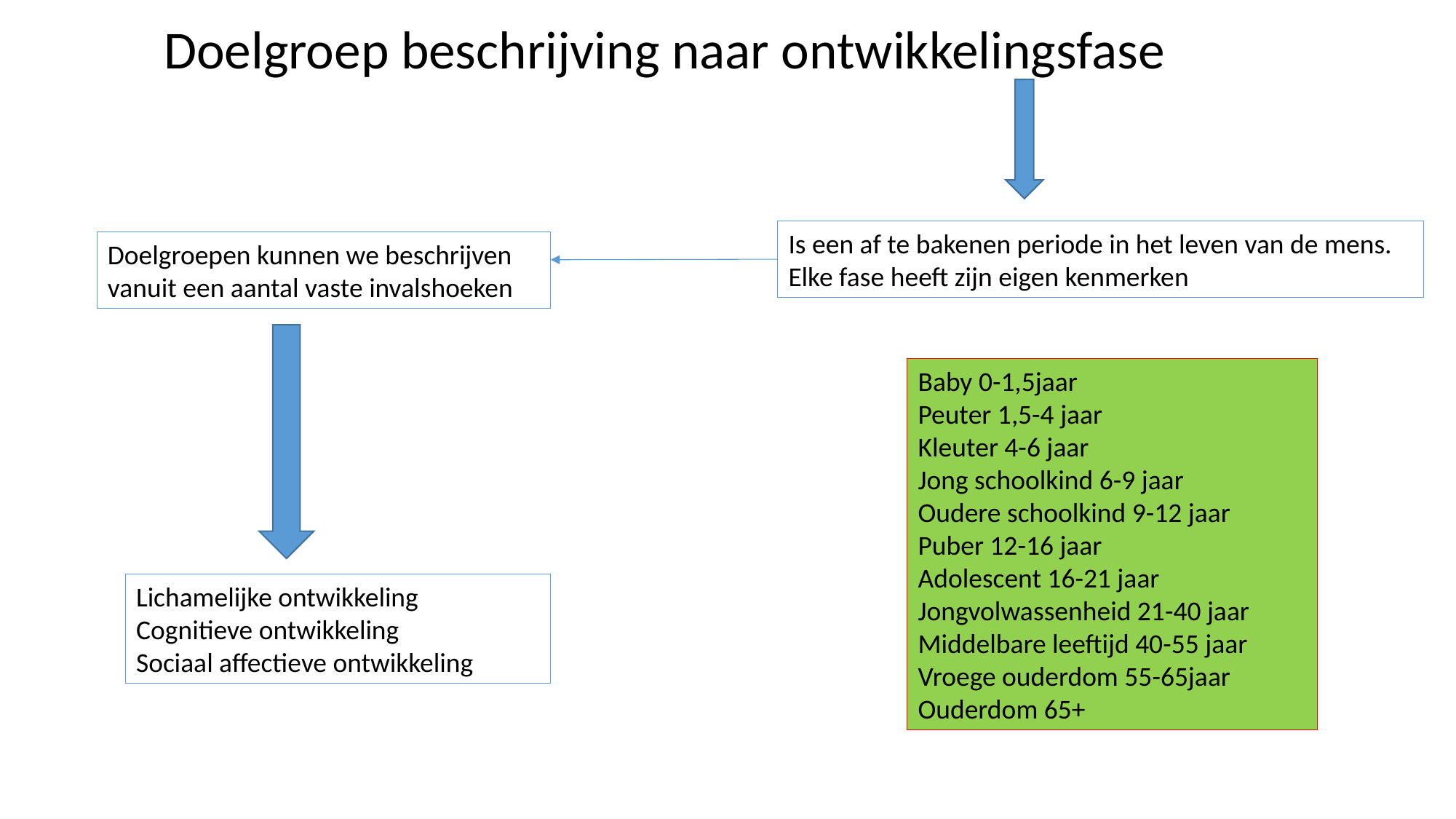

# Doelgroep beschrijving naar ontwikkelingsfase

Is een af te bakenen periode in het leven van de mens.
Elke fase heeft zijn eigen kenmerken
Doelgroepen kunnen we beschrijven vanuit een aantal vaste invalshoeken

Baby 0-1,5jaar
Peuter 1,5-4 jaar
Kleuter 4-6 jaar
Jong schoolkind 6-9 jaar
Oudere schoolkind 9-12 jaar
Puber 12-16 jaar
Adolescent 16-21 jaar
Jongvolwassenheid 21-40 jaar
Middelbare leeftijd 40-55 jaar
Vroege ouderdom 55-65jaar
Ouderdom 65+
Lichamelijke ontwikkeling
Cognitieve ontwikkeling
Sociaal affectieve ontwikkeling